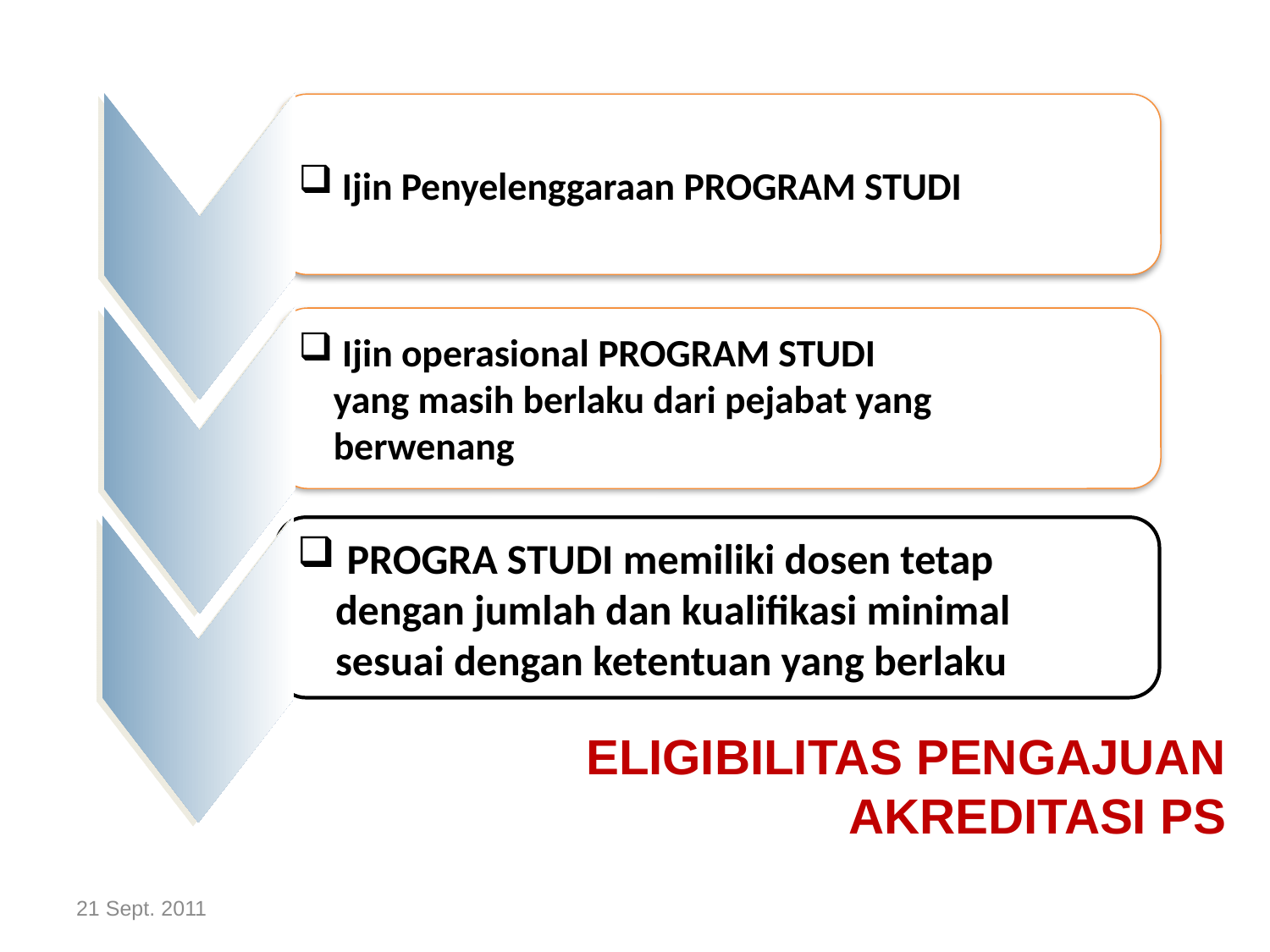

Ijin Penyelenggaraan PROGRAM STUDI

 Ijin operasional PROGRAM STUDI
    yang masih berlaku dari pejabat yang
    berwenang

PROGRA STUDI memiliki dosen tetap
    dengan jumlah dan kualifikasi minimal
    sesuai dengan ketentuan yang berlaku

ELIGIBILITAS PENGAJUAN
AKREDITASI PS
21 Sept. 2011